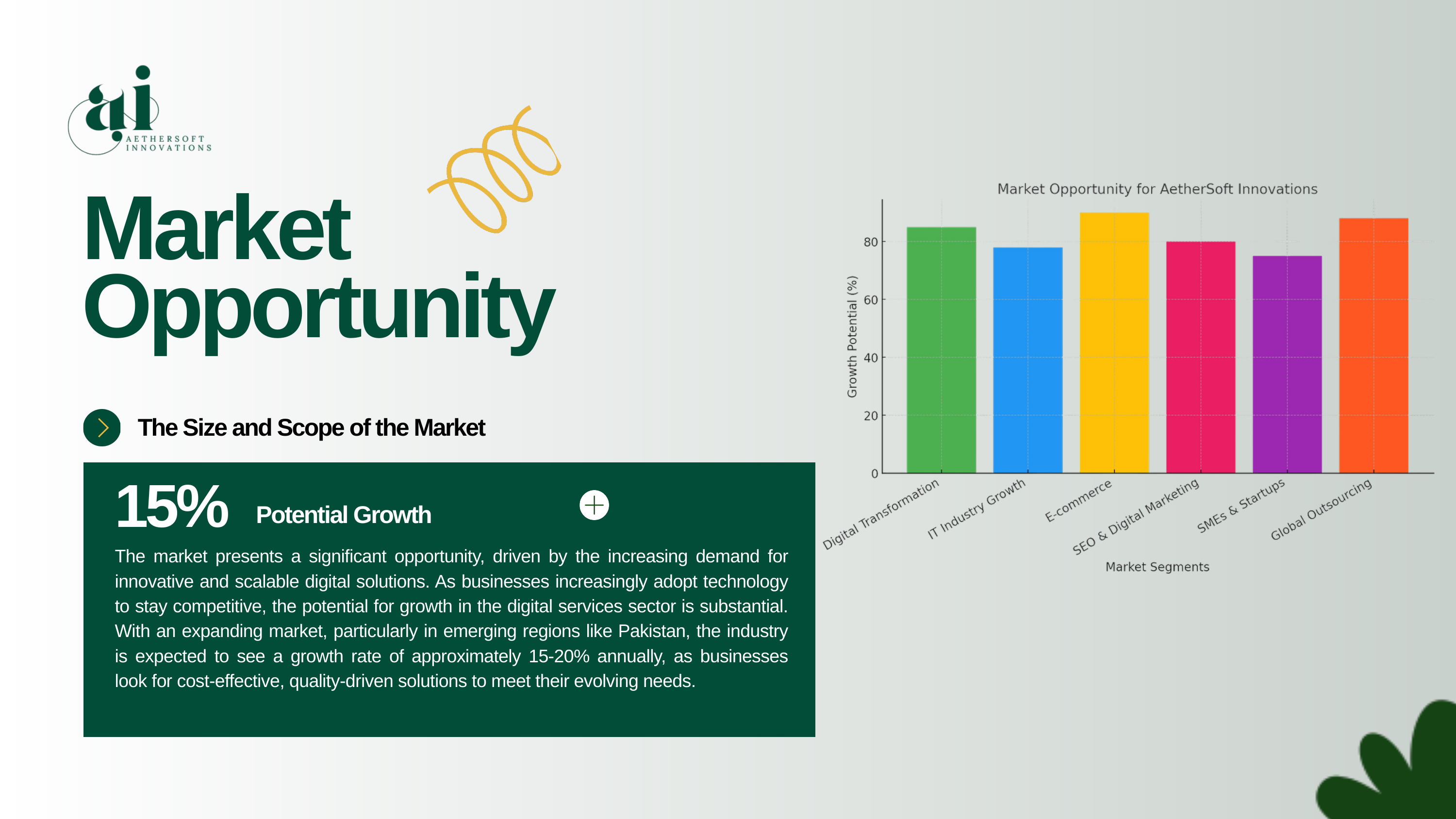

Market Opportunity

The Size and Scope of the Market
15%

Potential Growth
The market presents a significant opportunity, driven by the increasing demand for innovative and scalable digital solutions. As businesses increasingly adopt technology to stay competitive, the potential for growth in the digital services sector is substantial. With an expanding market, particularly in emerging regions like Pakistan, the industry is expected to see a growth rate of approximately 15-20% annually, as businesses look for cost-effective, quality-driven solutions to meet their evolving needs.